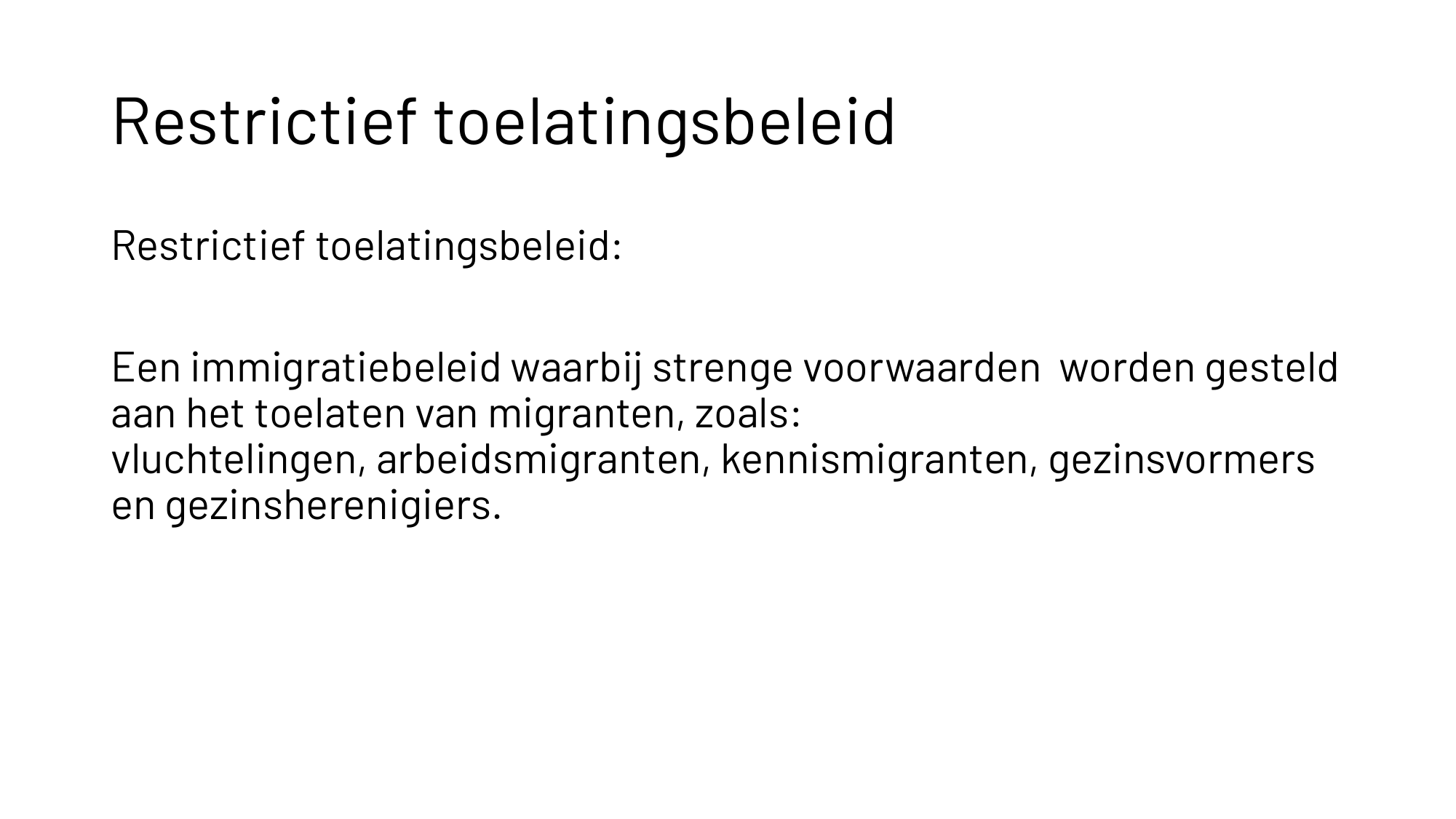

# Restrictief toelatingsbeleid
Restrictief toelatingsbeleid:

Een immigratiebeleid waarbij strenge voorwaarden  worden gesteld aan het toelaten van migranten, zoals:
vluchtelingen, arbeidsmigranten, kennismigranten, gezinsvormers en gezinsherenigiers.